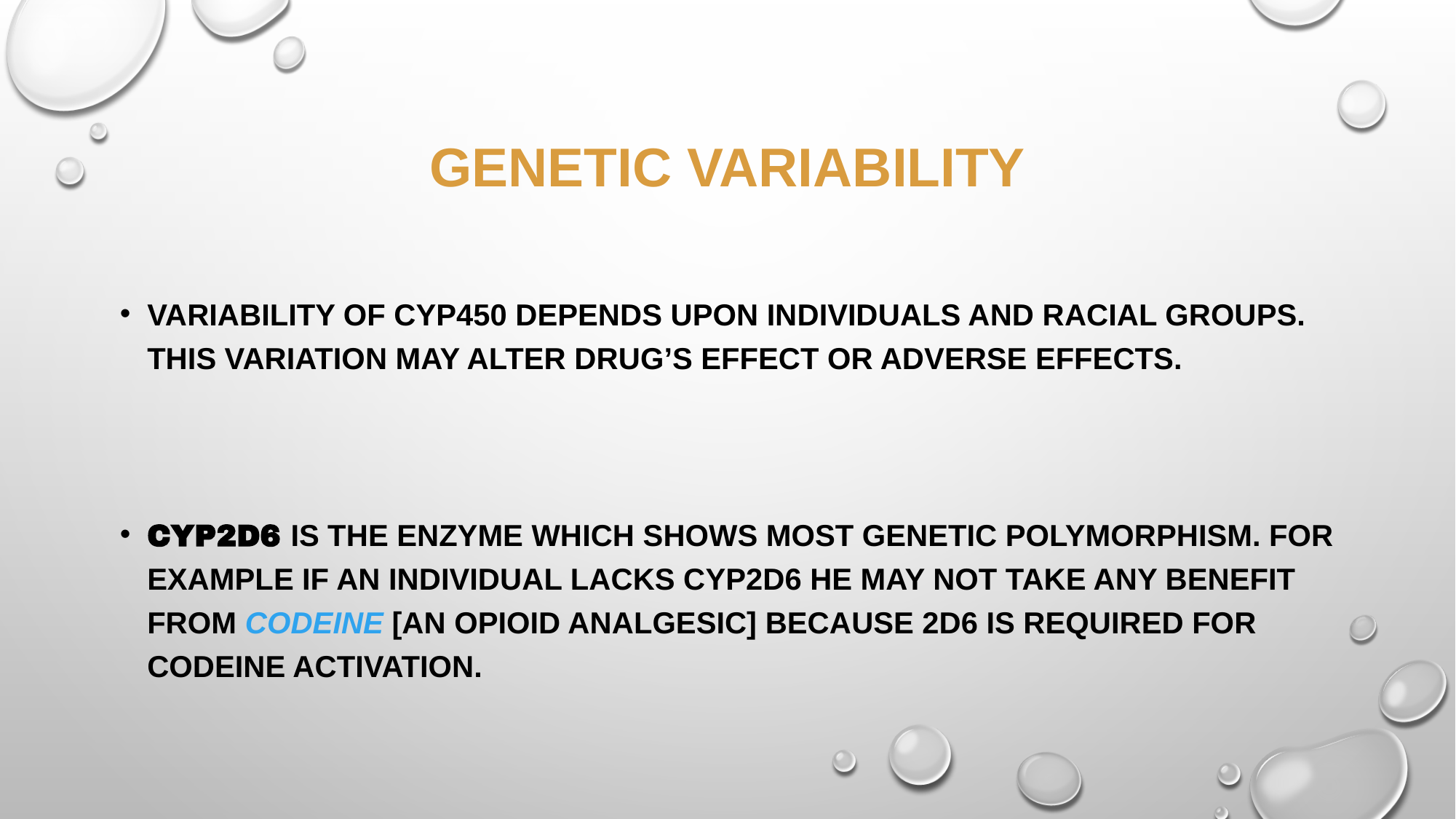

# GENETIC VARIABILITY
Variability of CYP450 depends upon individuals and racial groups. This variation may alter drug’s effect or adverse effects.

CYP2D6 is the enzyme which shows most genetic polymorphism. For example if an individual lacks CYP2D6 he may not take any benefit from codeine [an opioid analgesic] because 2D6 is required for codeine activation.